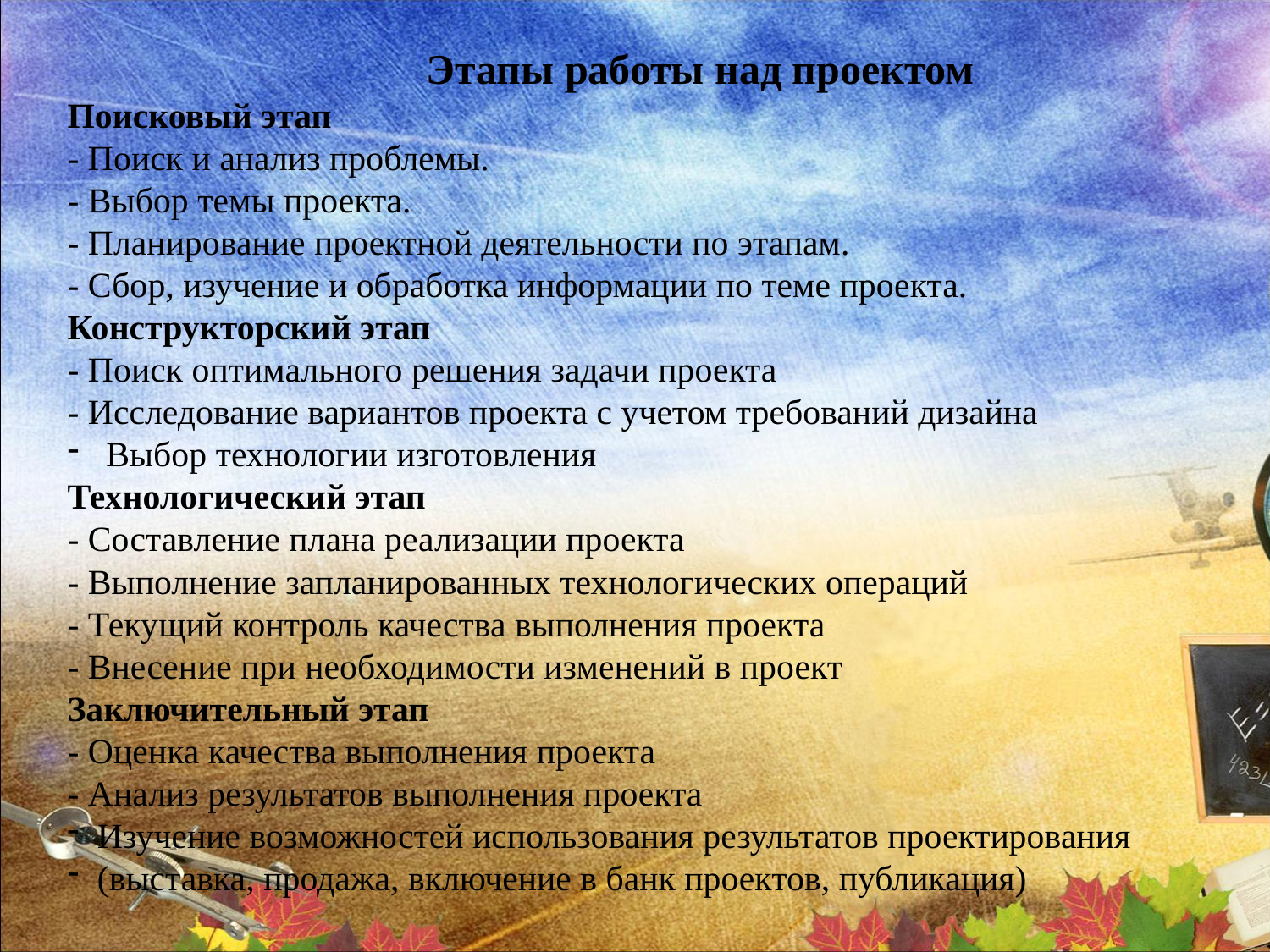

Этапы работы над проектом
Поисковый этап
- Поиск и анализ проблемы.
- Выбор темы проекта.
- Планирование проектной деятельности по этапам.
- Сбор, изучение и обработка информации по теме проекта.
Конструкторский этап
- Поиск оптимального решения задачи проекта
- Исследование вариантов проекта с учетом требований дизайна
 Выбор технологии изготовления
Технологический этап
- Составление плана реализации проекта
- Выполнение запланированных технологических операций
- Текущий контроль качества выполнения проекта
- Внесение при необходимости изменений в проект
Заключительный этап
- Оценка качества выполнения проекта
- Анализ результатов выполнения проекта
Изучение возможностей использования результатов проектирования
(выставка, продажа, включение в банк проектов, публикация)